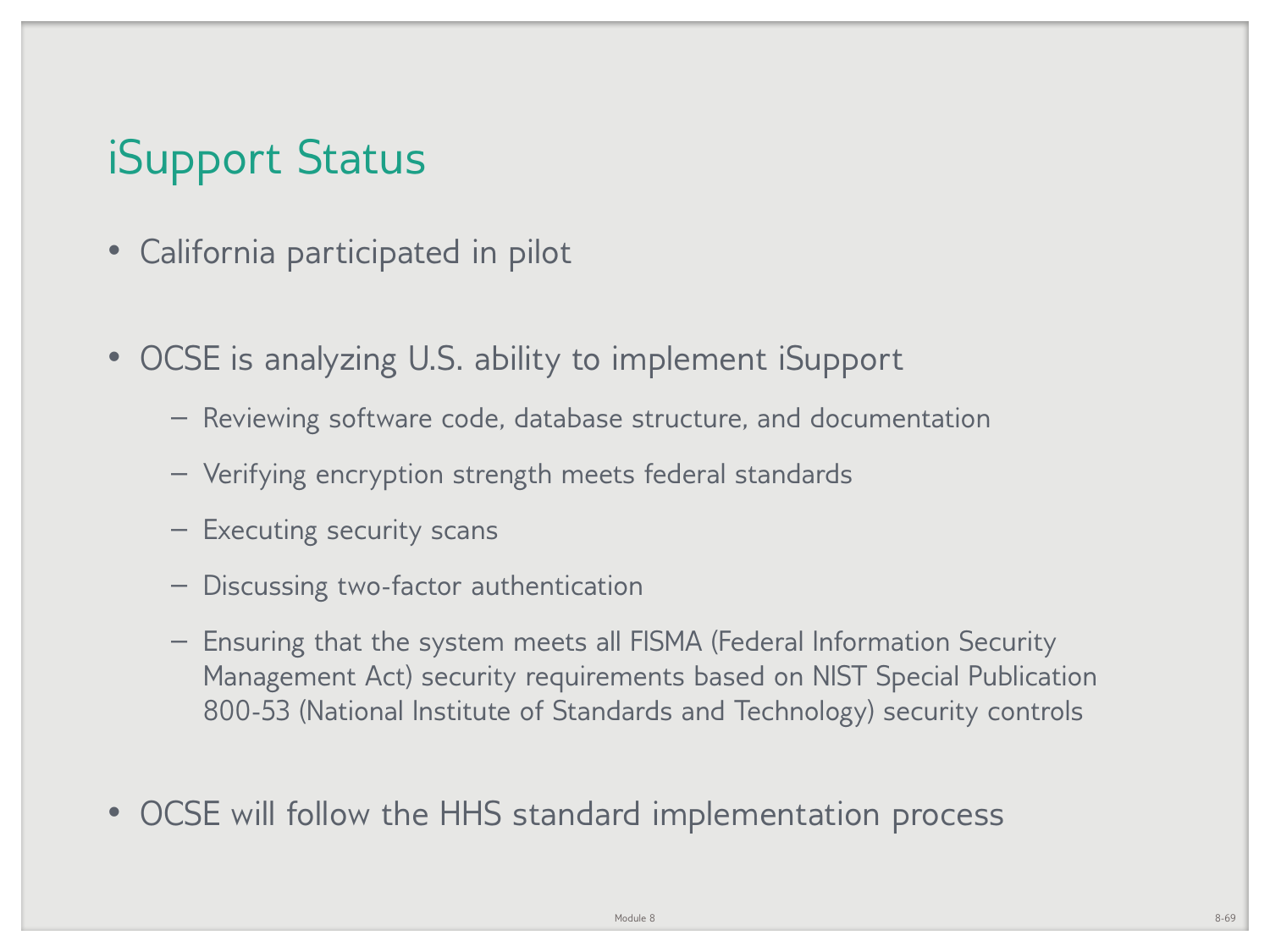

# iSupport Status
California participated in pilot

OCSE is analyzing U.S. ability to implement iSupport
Reviewing software code, database structure, and documentation
Verifying encryption strength meets federal standards
Executing security scans
Discussing two-factor authentication
Ensuring that the system meets all FISMA (Federal Information Security Management Act) security requirements based on NIST Special Publication 800-53 (National Institute of Standards and Technology) security controls
OCSE will follow the HHS standard implementation process

Module 8
8-69